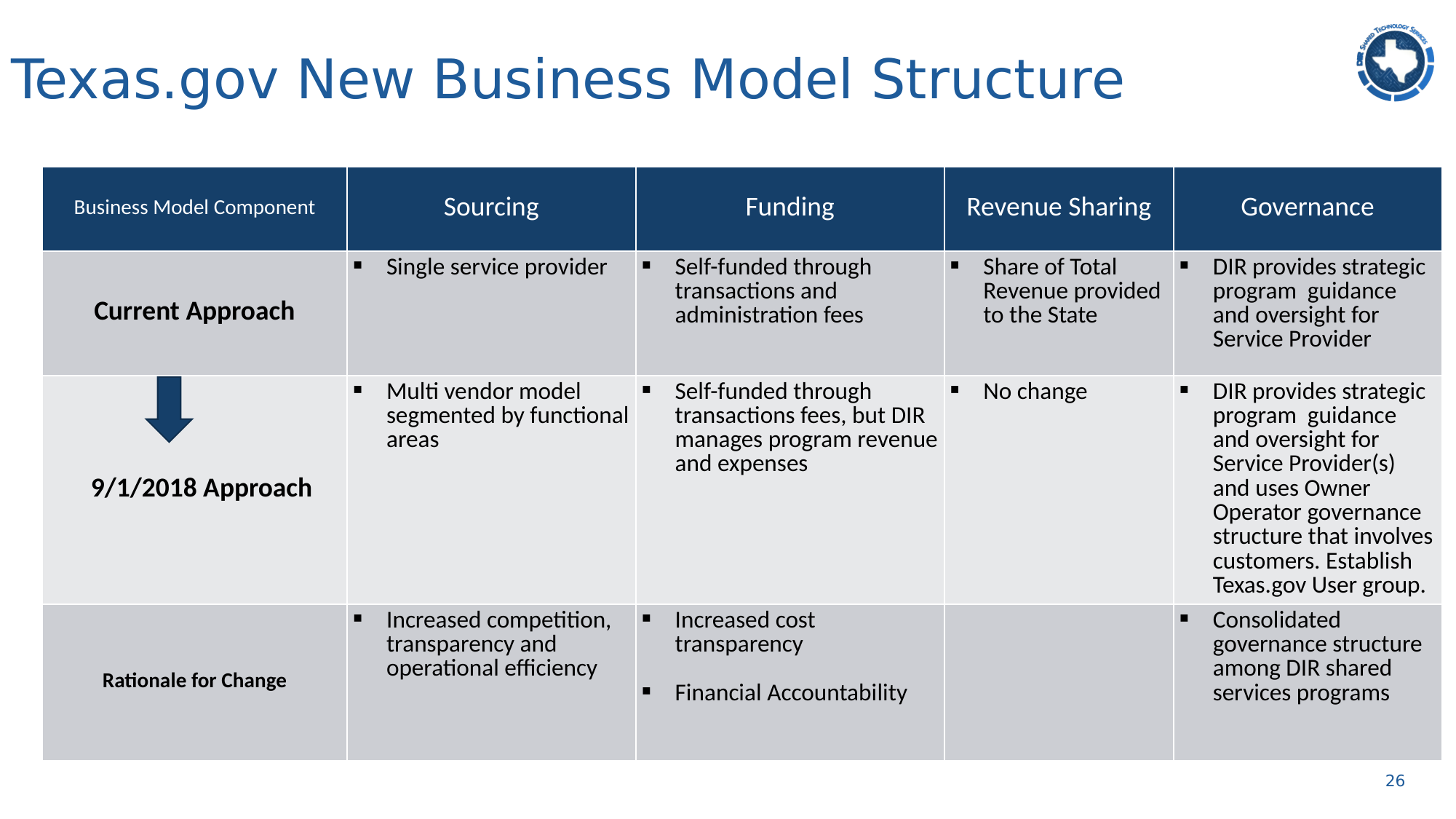

# Texas.gov New Business Model Structure
| Business Model Component | Sourcing | Funding | Revenue Sharing | Governance |
| --- | --- | --- | --- | --- |
| Current Approach | Single service provider | Self-funded through transactions and administration fees | Share of Total Revenue provided to the State | DIR provides strategic program guidance and oversight for Service Provider |
| 9/1/2018 Approach | Multi vendor model segmented by functional areas | Self-funded through transactions fees, but DIR manages program revenue and expenses | No change | DIR provides strategic program guidance and oversight for Service Provider(s) and uses Owner Operator governance structure that involves customers. Establish Texas.gov User group. |
| Rationale for Change | Increased competition, transparency and operational efficiency | Increased cost transparency Financial Accountability |  | Consolidated governance structure among DIR shared services programs |

26